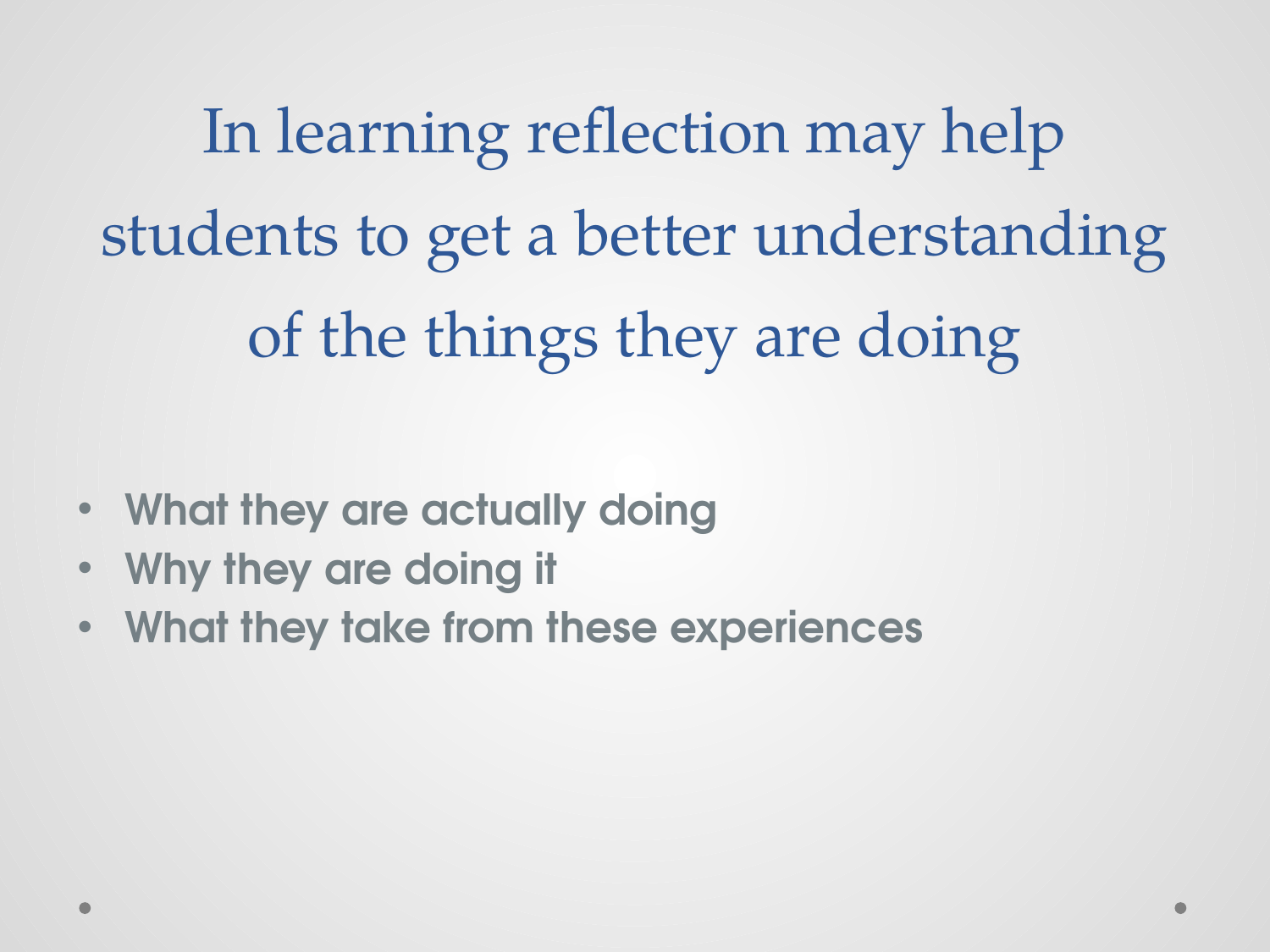

# In learning reflection may help students to get a better understanding of the things they are doing
What they are actually doing
Why they are doing it
What they take from these experiences